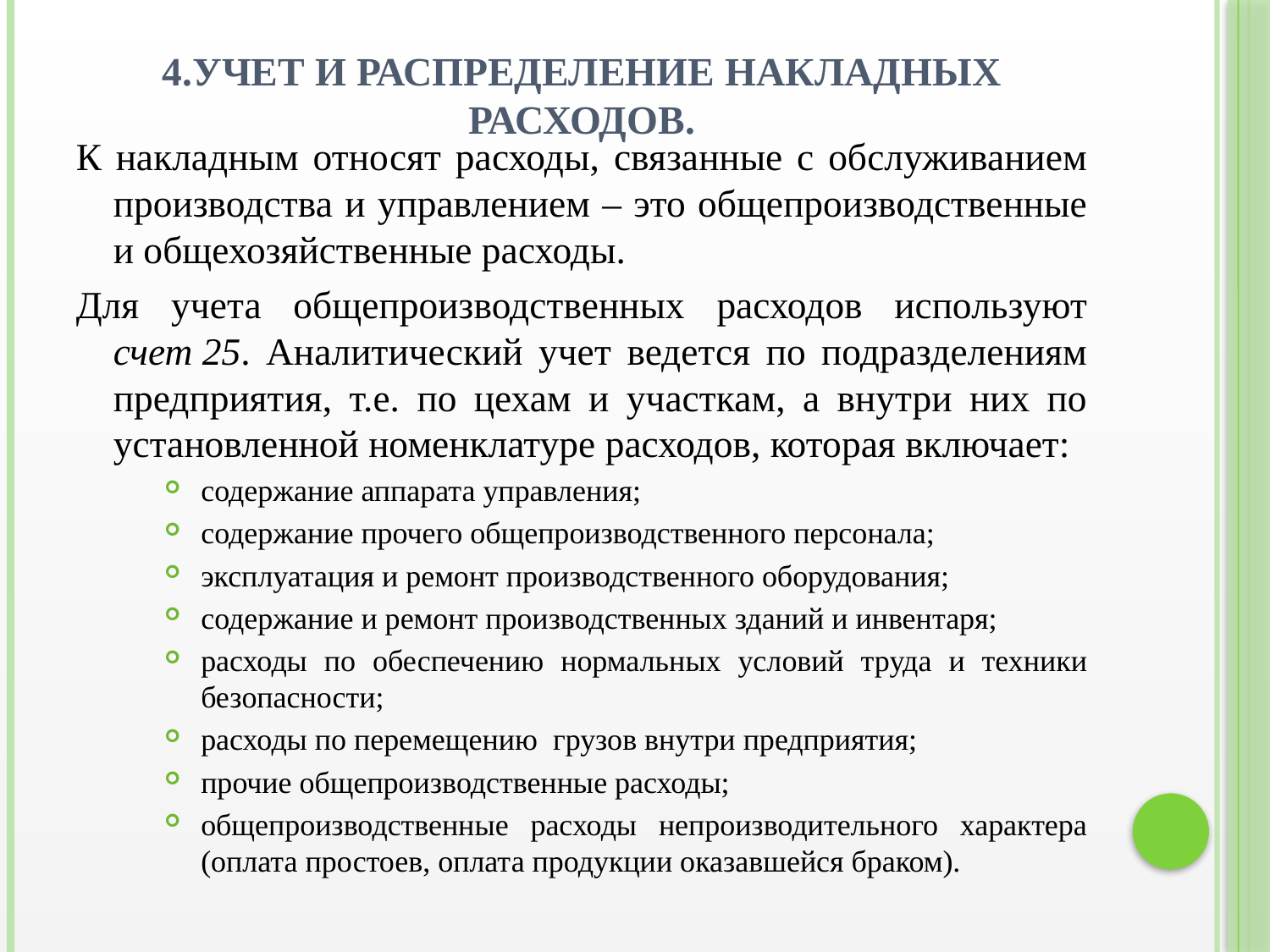

# 4.Учет и распределение накладных расходов.
К накладным относят расходы, связанные с обслуживанием производства и управлением – это общепроизводственные и общехозяйственные расходы.
Для учета общепроизводственных расходов используют счет 25. Аналитический учет ведется по подразделениям предприятия, т.е. по цехам и участкам, а внутри них по установленной номенклатуре расходов, которая включает:
содержание аппарата управления;
содержание прочего общепроизводственного персонала;
эксплуатация и ремонт производственного оборудования;
содержание и ремонт производственных зданий и инвентаря;
расходы по обеспечению нормальных условий труда и техники безопасности;
расходы по перемещению  грузов внутри предприятия;
прочие общепроизводственные расходы;
общепроизводственные расходы непроизводительного характера (оплата простоев, оплата продукции оказавшейся браком).